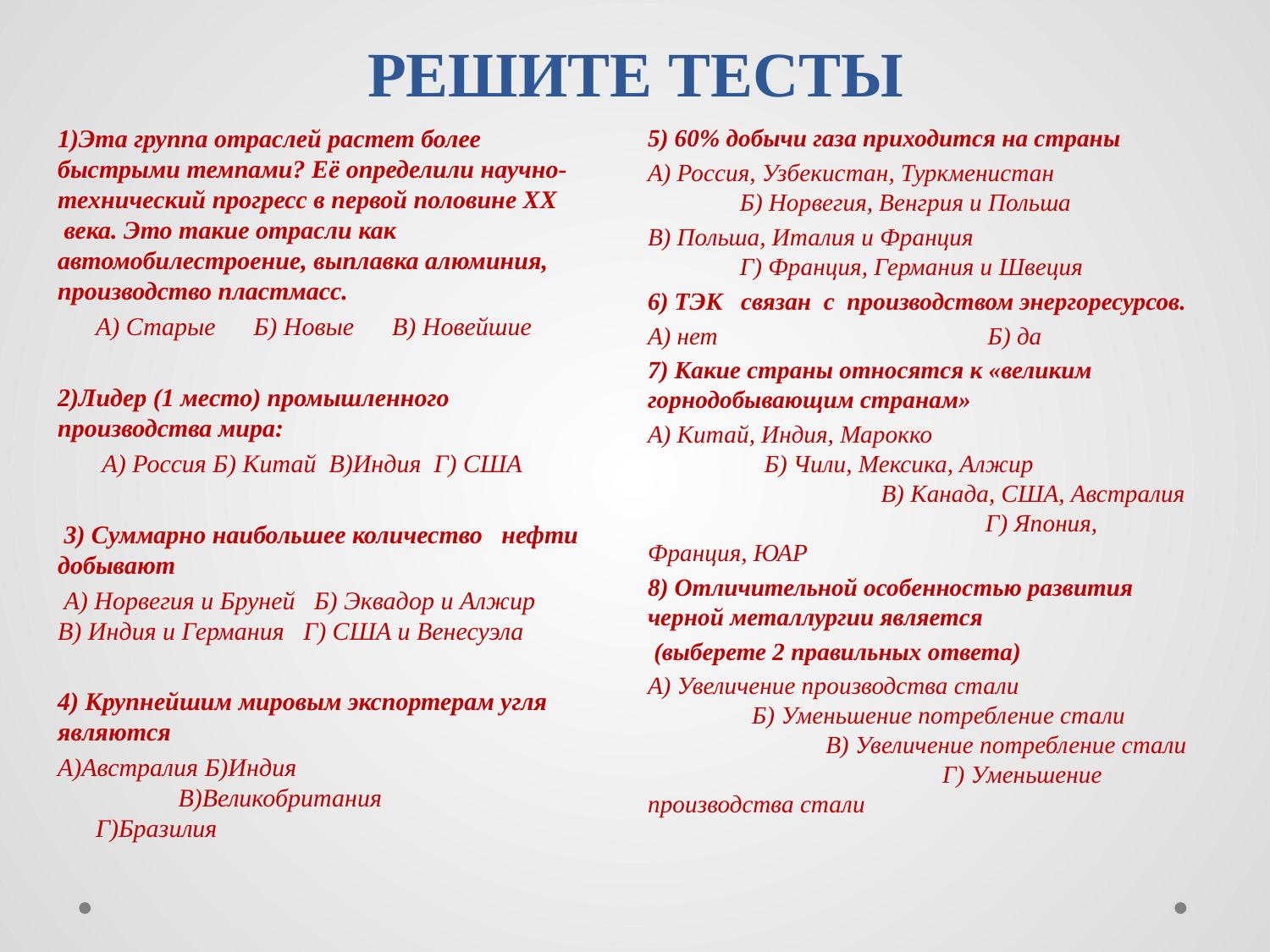

# РЕШИТЕ ТЕСТЫ
1)Эта группа отраслей растет более быстрыми темпами? Её определили научно-технический прогресс в первой половине ХХ  века. Это такие отрасли как автомобилестроение, выплавка алюминия, производство пластмасс.
      А) Старые      Б) Новые      В) Новейшие

2)Лидер (1 место) промышленного производства мира:
       А) Россия Б) Китай  В)Индия  Г) США

 3) Суммарно наибольшее количество   нефти добывают
 А) Норвегия и Бруней   Б) Эквадор и Алжир         В) Индия и Германия   Г) США и Венесуэла

4) Крупнейшим мировым экспортерам угля являются
А)Австралия Б)Индия                                                                   В)Великобритания                                         Г)Бразилия

5) 60% добычи газа приходится на страны
А) Россия, Узбекистан, Туркменистан                                      Б) Норвегия, Венгрия и Польша
В) Польша, Италия и Франция                                                   Г) Франция, Германия и Швеция
6) ТЭК   связан  с  производством энергоресурсов.
А) нет                                            Б) да
7) Какие страны относятся к «великим горнодобывающим странам»
А) Китай, Индия, Марокко                                                              Б) Чили, Мексика, Алжир                                                                 В) Канада, США, Австралия                                                         Г) Япония, Франция, ЮАР
8) Отличительной особенностью развития черной металлургии является
 (выберете 2 правильных ответа)
А) Увеличение производства стали                                              Б) Уменьшение потребление стали                                         В) Увеличение потребление стали                                                  Г) Уменьшение производства стали